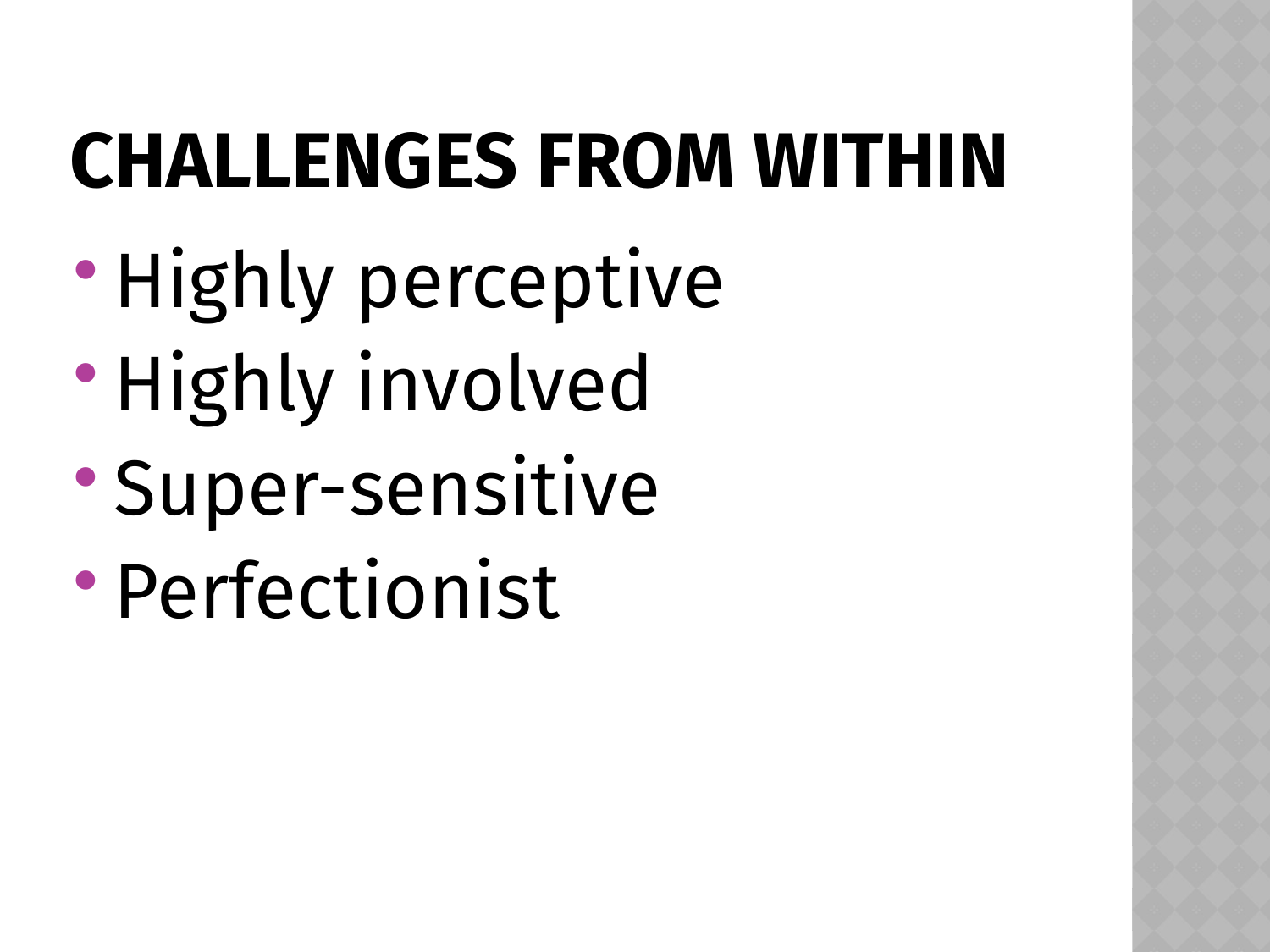

# Challenges from Within
Highly perceptive
Highly involved
Super-sensitive
Perfectionist